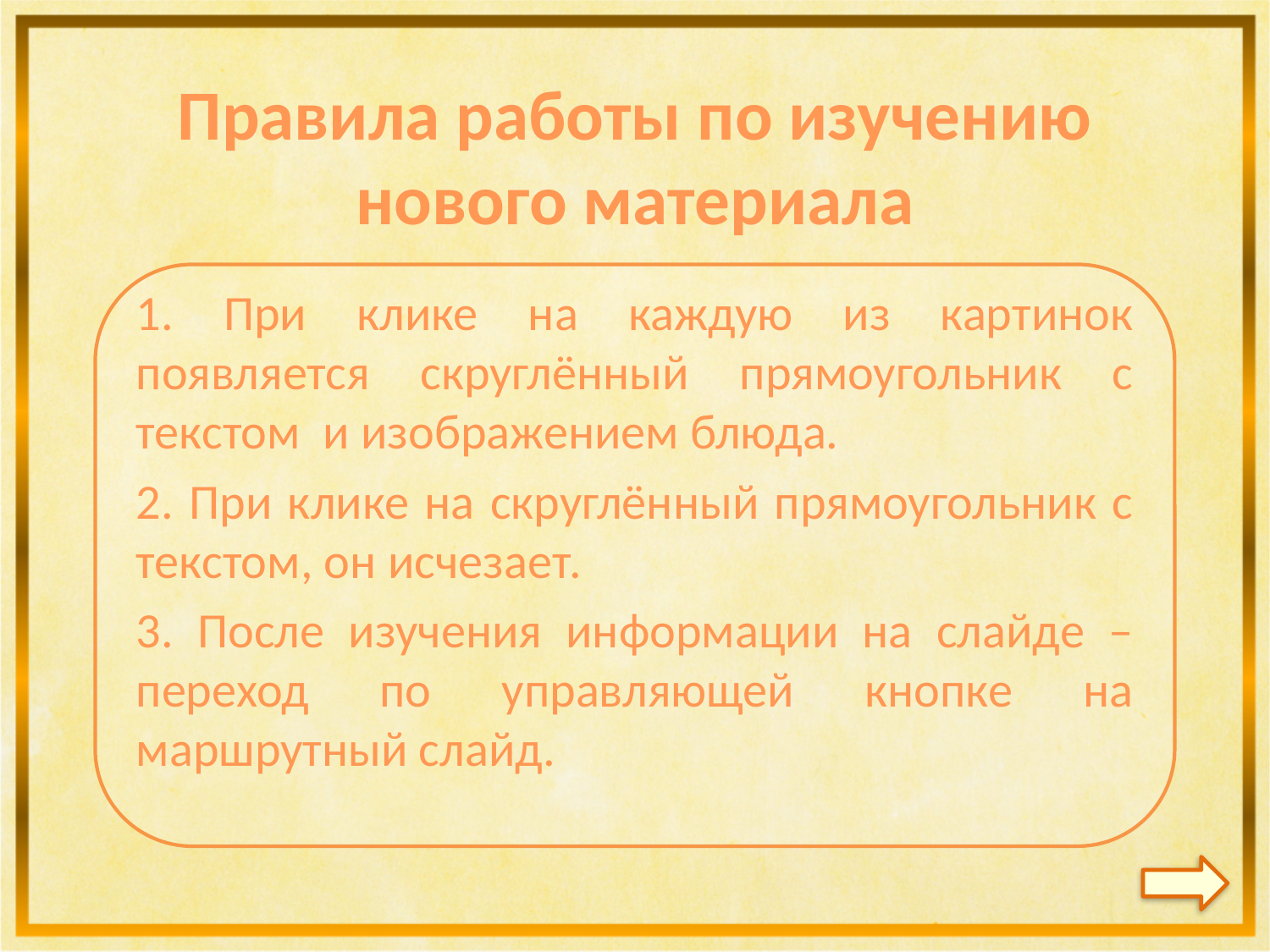

Правила работы по изучению нового материала

1. При клике на каждую из картинок появляется скруглённый прямоугольник с текстом  и изображением блюда.
2. При клике на скруглённый прямоугольник с текстом, он исчезает.
3. После изучения информации на слайде – переход по управляющей кнопке на маршрутный слайд.